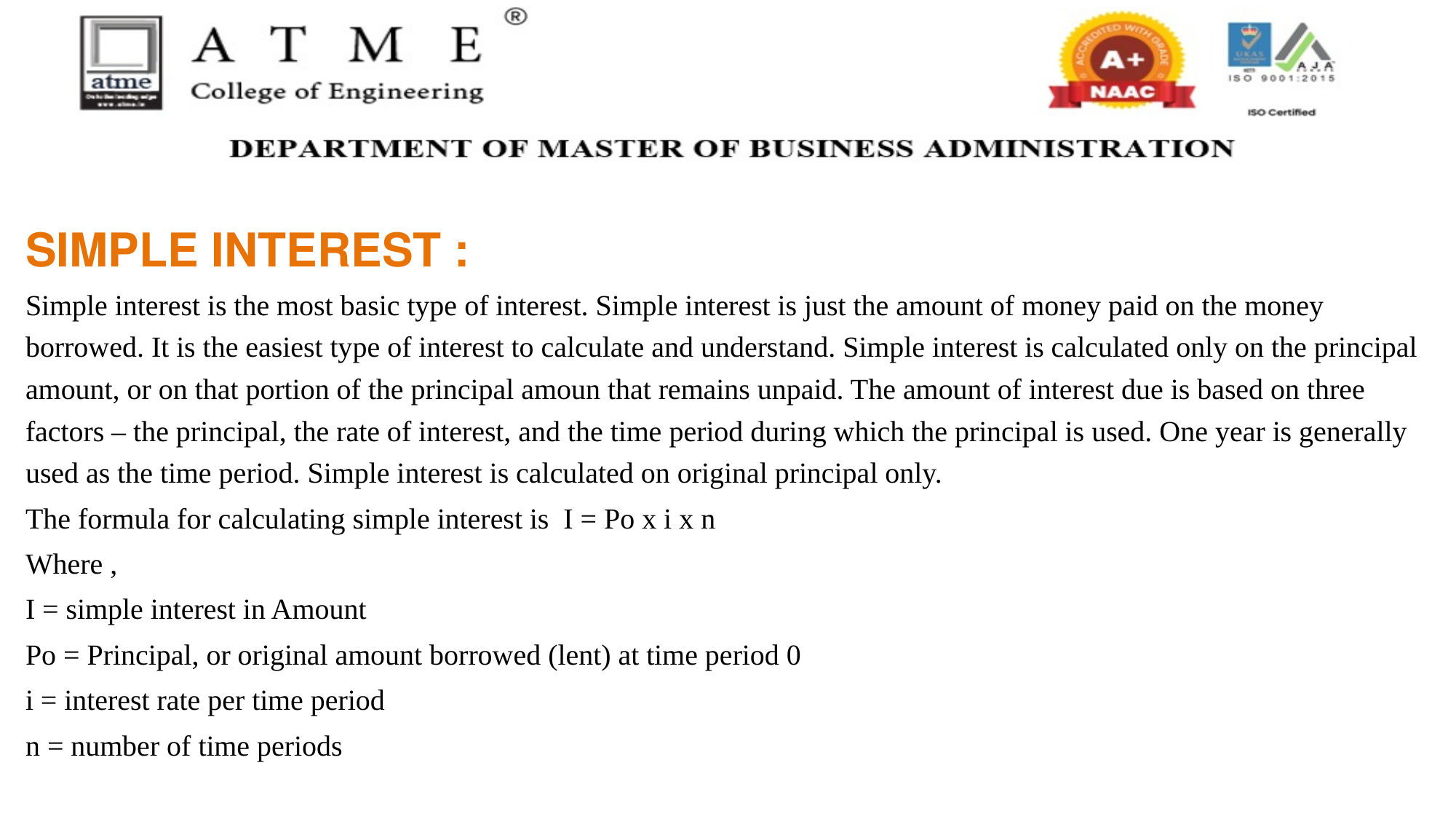

SIMPLE INTEREST :
Simple interest is the most basic type of interest. Simple interest is just the amount of money paid on the money borrowed. It is the easiest type of interest to calculate and understand. Simple interest is calculated only on the principal amount, or on that portion of the principal amoun that remains unpaid. The amount of interest due is based on three factors – the principal, the rate of interest, and the time period during which the principal is used. One year is generally used as the time period. Simple interest is calculated on original principal only.
The formula for calculating simple interest is  I = Po x i x n
Where ,
I = simple interest in Amount
Po = Principal, or original amount borrowed (lent) at time period 0
i = interest rate per time period
n = number of time periods